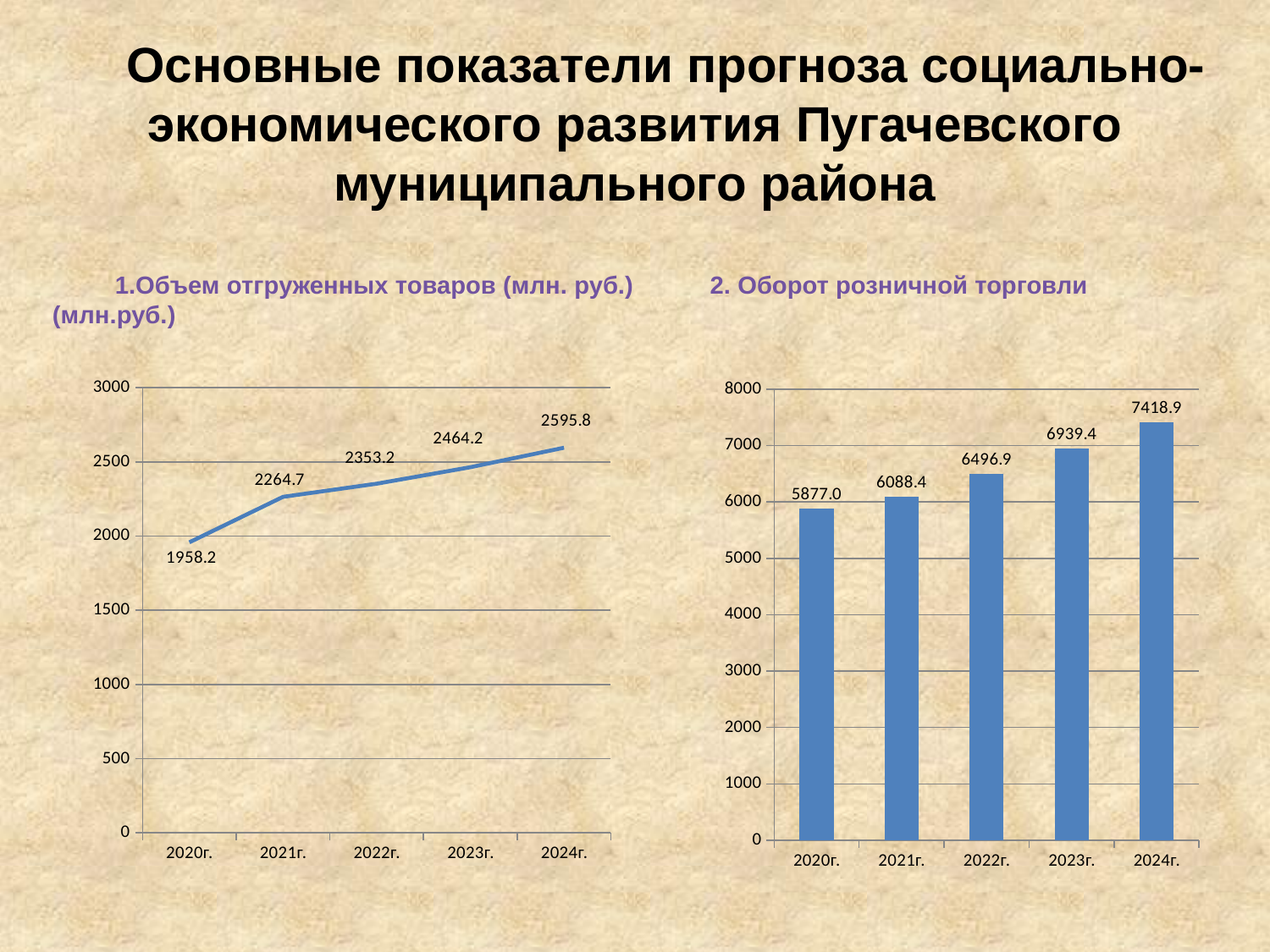

Основные показатели прогноза социально-экономического развития Пугачевского муниципального района

1.Объем отгруженных товаров (млн. руб.)           2. Оборот розничной торговли (млн.руб.)

### Chart

| Category |  |
|---|---|
| 2020г. | 1958.2 |
| 2021г. | 2264.7 |
| 2022г. | 2353.2 |
| 2023г. | 2464.2 |
| 2024г. | 2595.8 |

### Chart

| Category |  |
|---|---|
| 2020г. | 5877.0 |
| 2021г. | 6088.4 |
| 2022г. | 6496.9 |
| 2023г. | 6939.4 |
| 2024г. | 7418.9 |